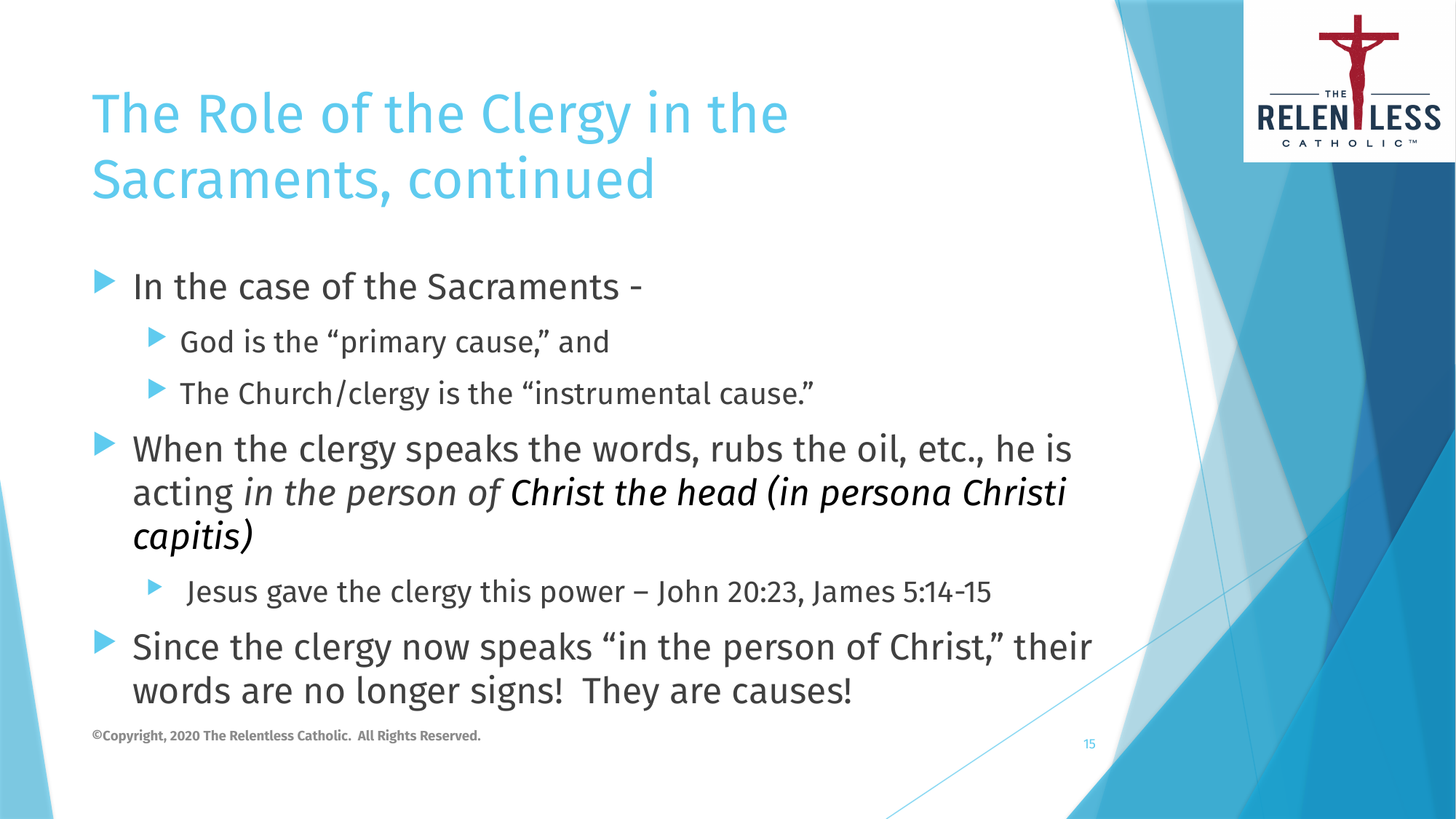

# The Role of the Clergy in the Sacraments, continued
In the case of the Sacraments -
God is the “primary cause,” and
The Church/clergy is the “instrumental cause.”
When the clergy speaks the words, rubs the oil, etc., he is acting in the person of Christ the head (in persona Christi capitis)
 Jesus gave the clergy this power – John 20:23, James 5:14-15
Since the clergy now speaks “in the person of Christ,” their words are no longer signs!  They are causes!
©Copyright, 2020 The Relentless Catholic.  All Rights Reserved.

15